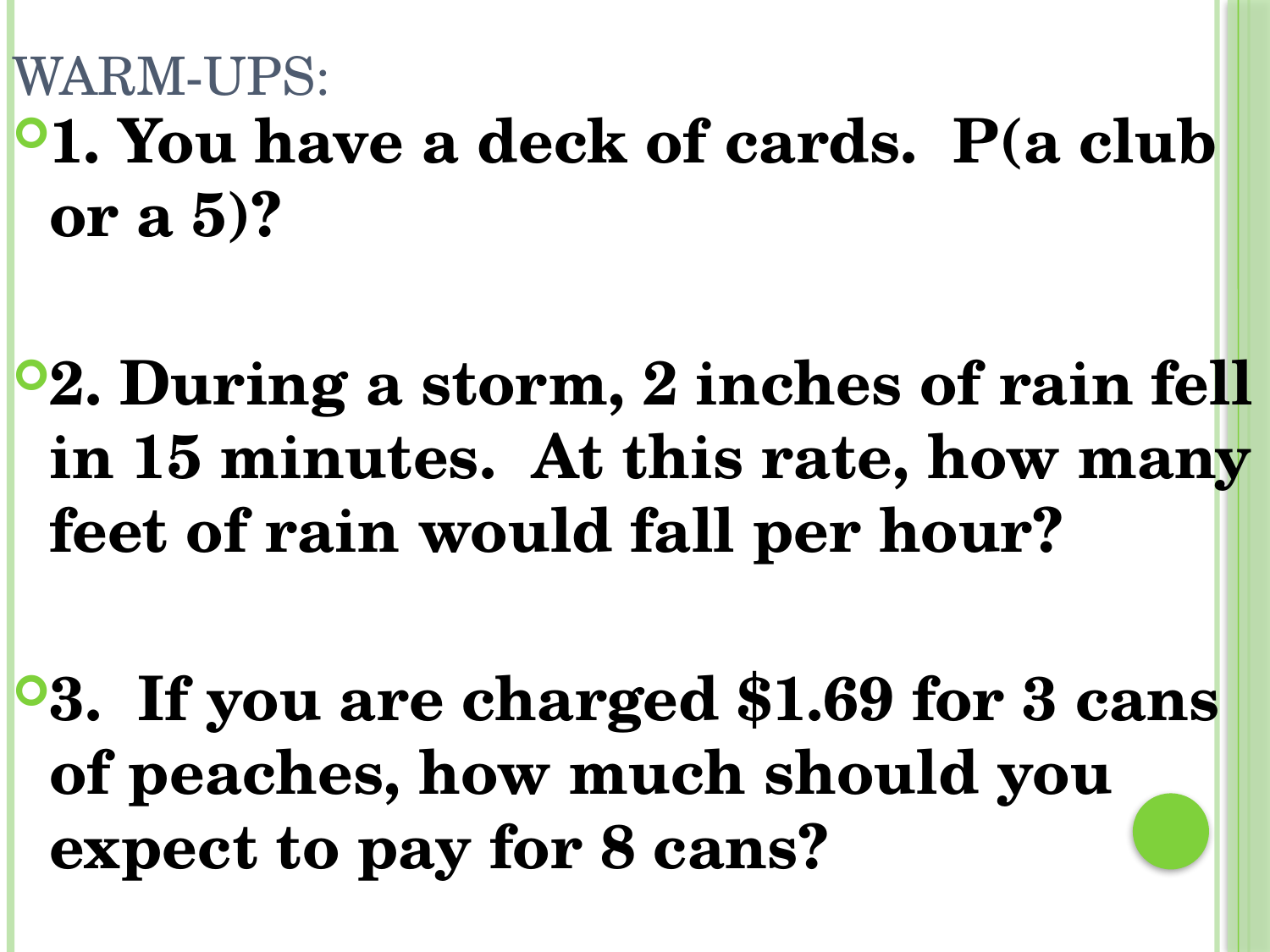

# Warm-Ups:
1. You have a deck of cards.  P(a club or a 5)?

2. During a storm, 2 inches of rain fell in 15 minutes.  At this rate, how many feet of rain would fall per hour?

3.  If you are charged $1.69 for 3 cans of peaches, how much should you expect to pay for 8 cans?